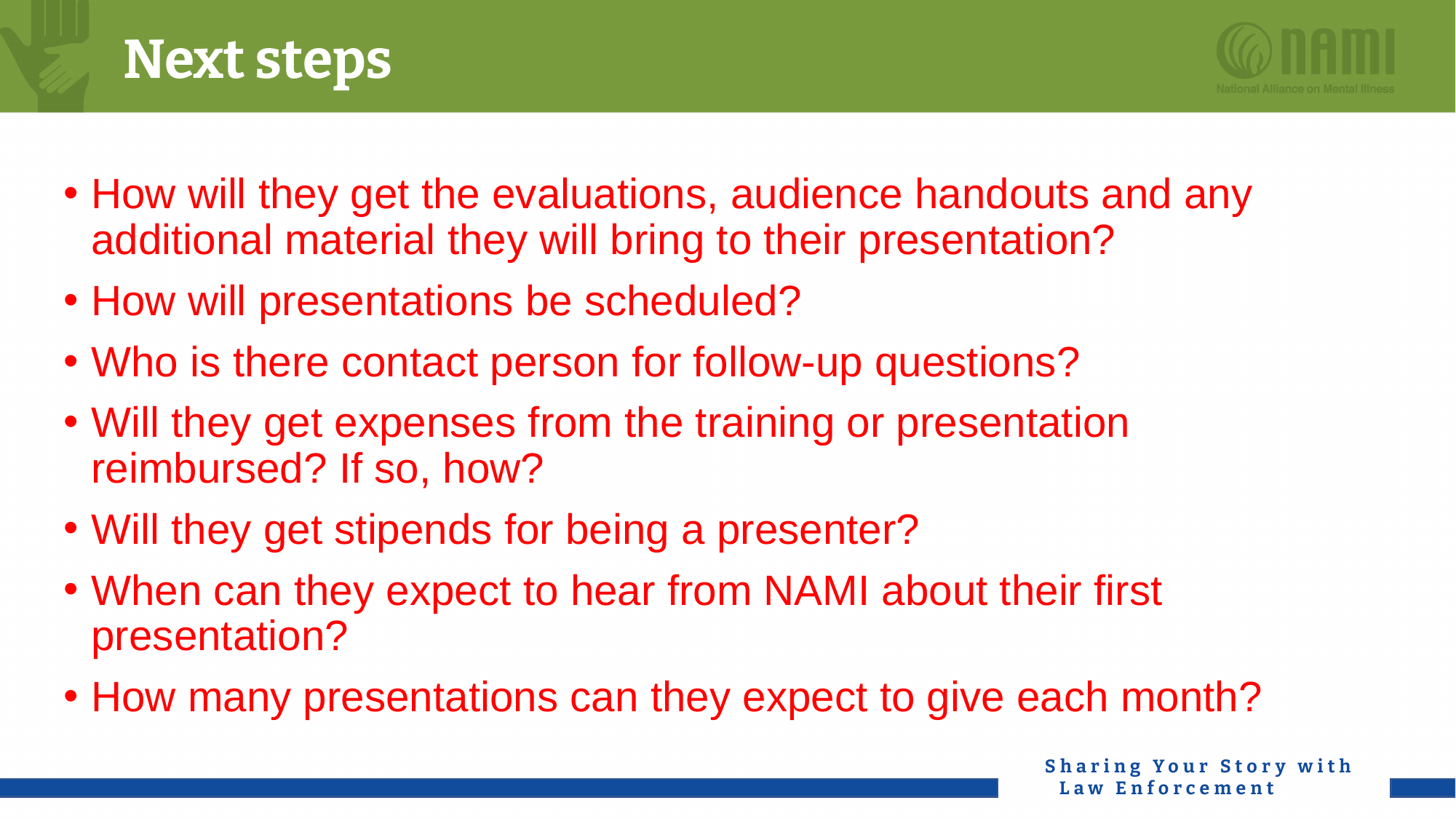

# Next steps
How will they get the evaluations, audience handouts and any additional material they will bring to their presentation?
How will presentations be scheduled?
Who is there contact person for follow-up questions?
Will they get expenses from the training or presentation reimbursed? If so, how?
Will they get stipends for being a presenter?
When can they expect to hear from NAMI about their first presentation?
How many presentations can they expect to give each month?
Sharing Your Story with
Law Enforcement